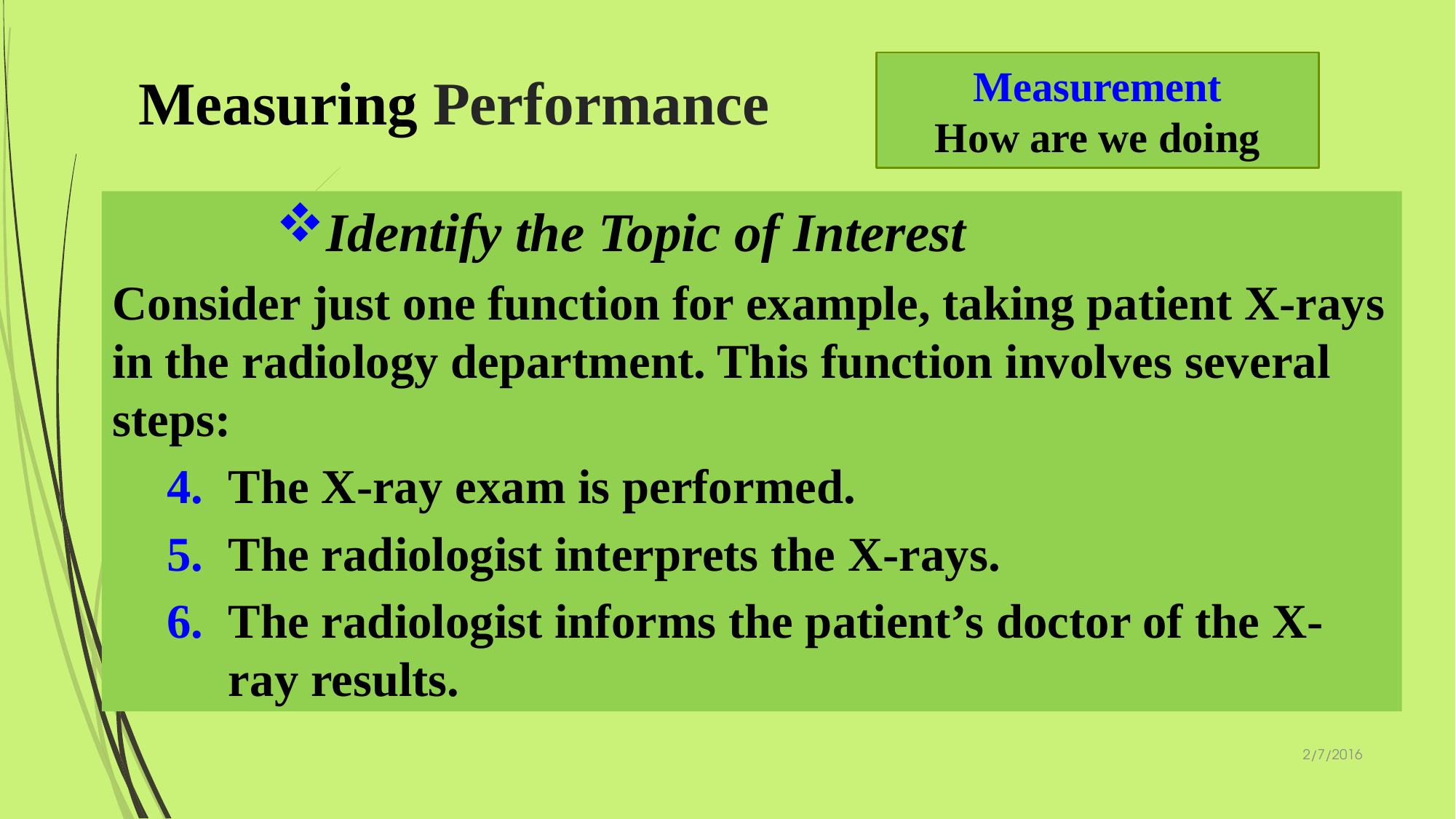

# Measuring Performance
Measurement
How are we doing

Identify the Topic of Interest
Consider just one function for example, taking patient X-rays in the radiology department. This function involves several steps:
The X-ray exam is performed.
The radiologist interprets the X-rays.
The radiologist informs the patient’s doctor of the X-ray results.
2/7/2016
Mohammed Alnaif Ph.D.